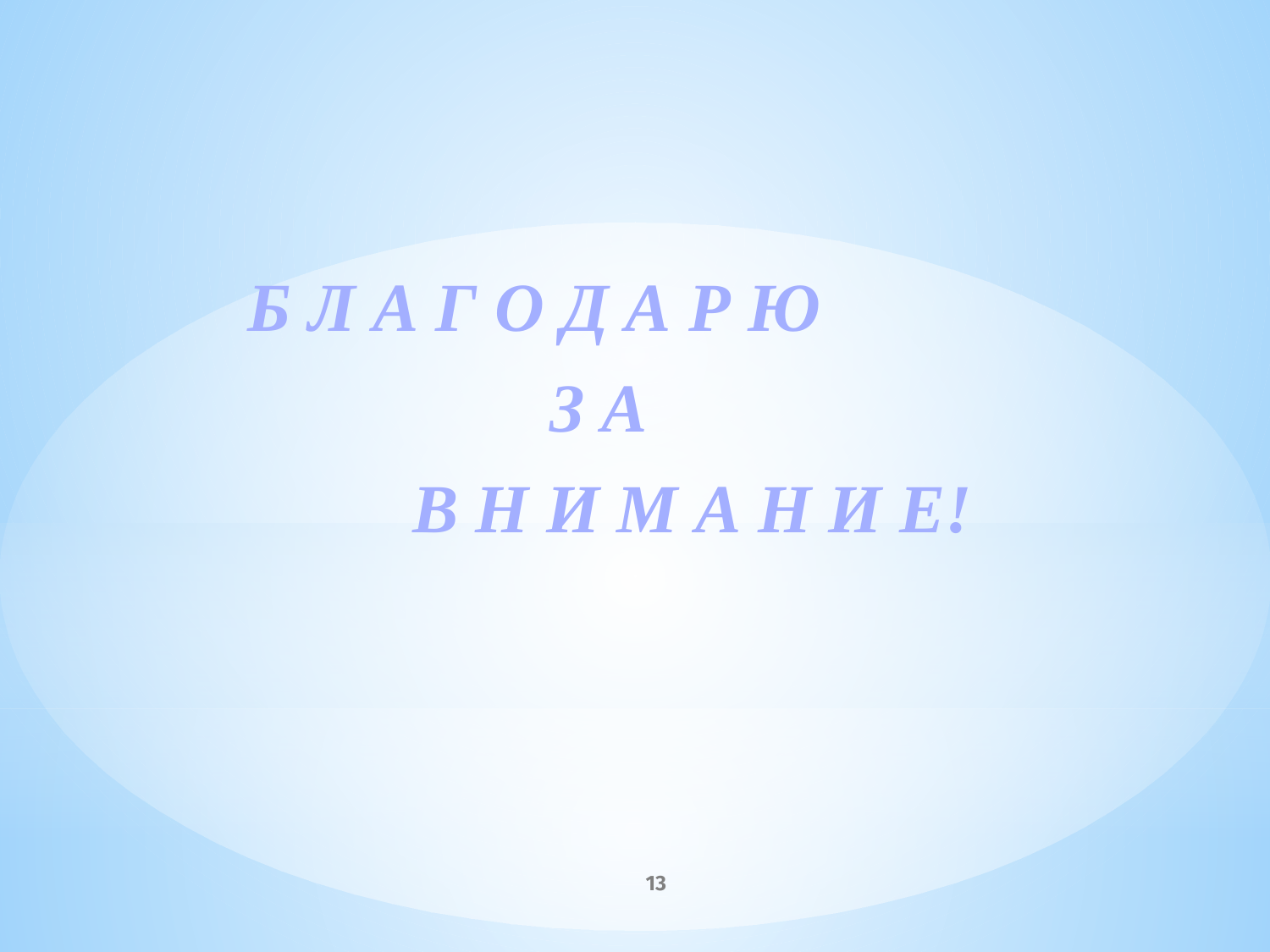

Б Л А Г О Д А Р Ю
                   З А
           В Н И М А Н И Е!

13